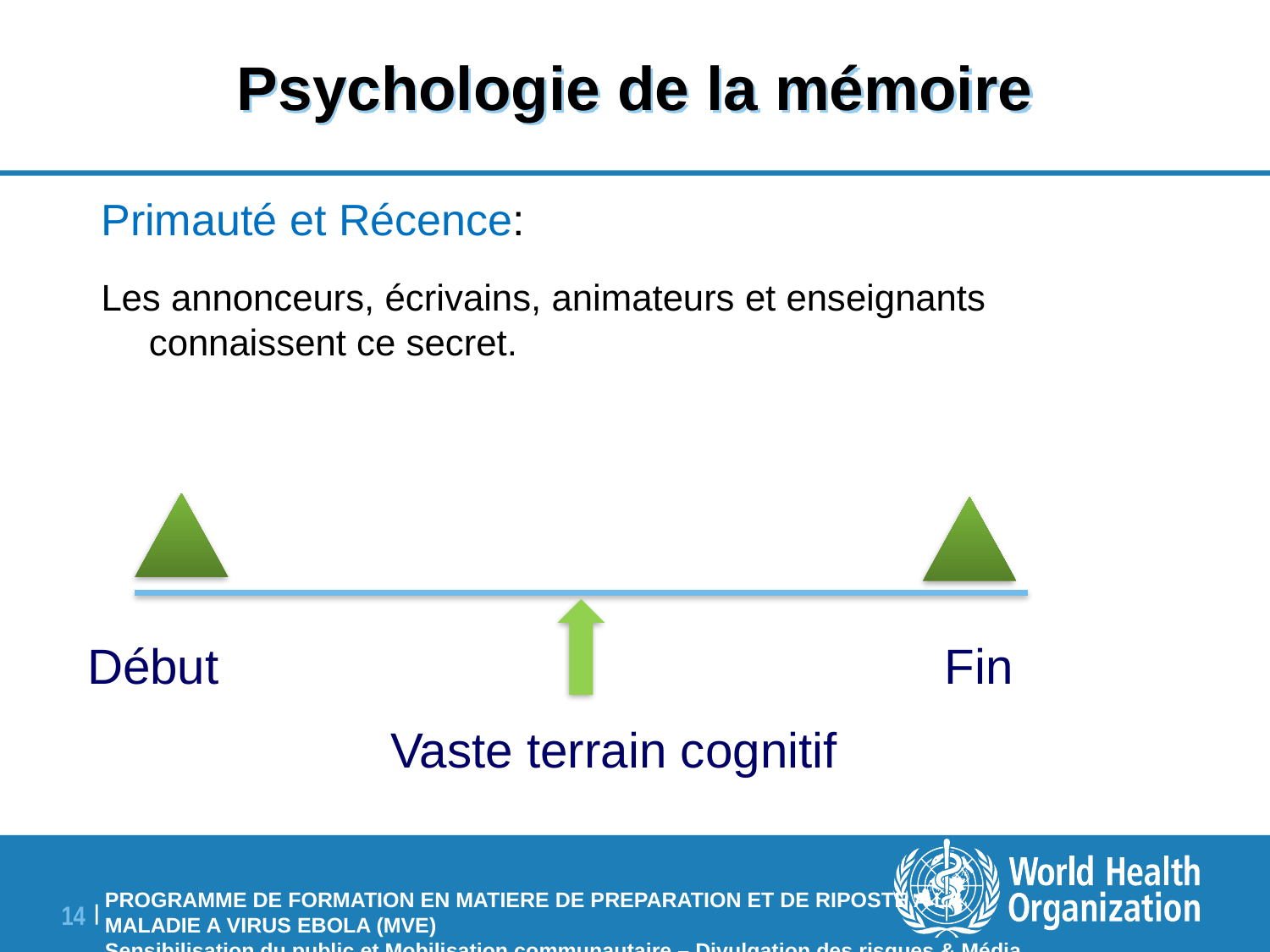

# Psychologie de la mémoire
Primauté et Récence:
Les annonceurs, écrivains, animateurs et enseignants connaissent ce secret.

Début
Fin
Vaste terrain cognitif